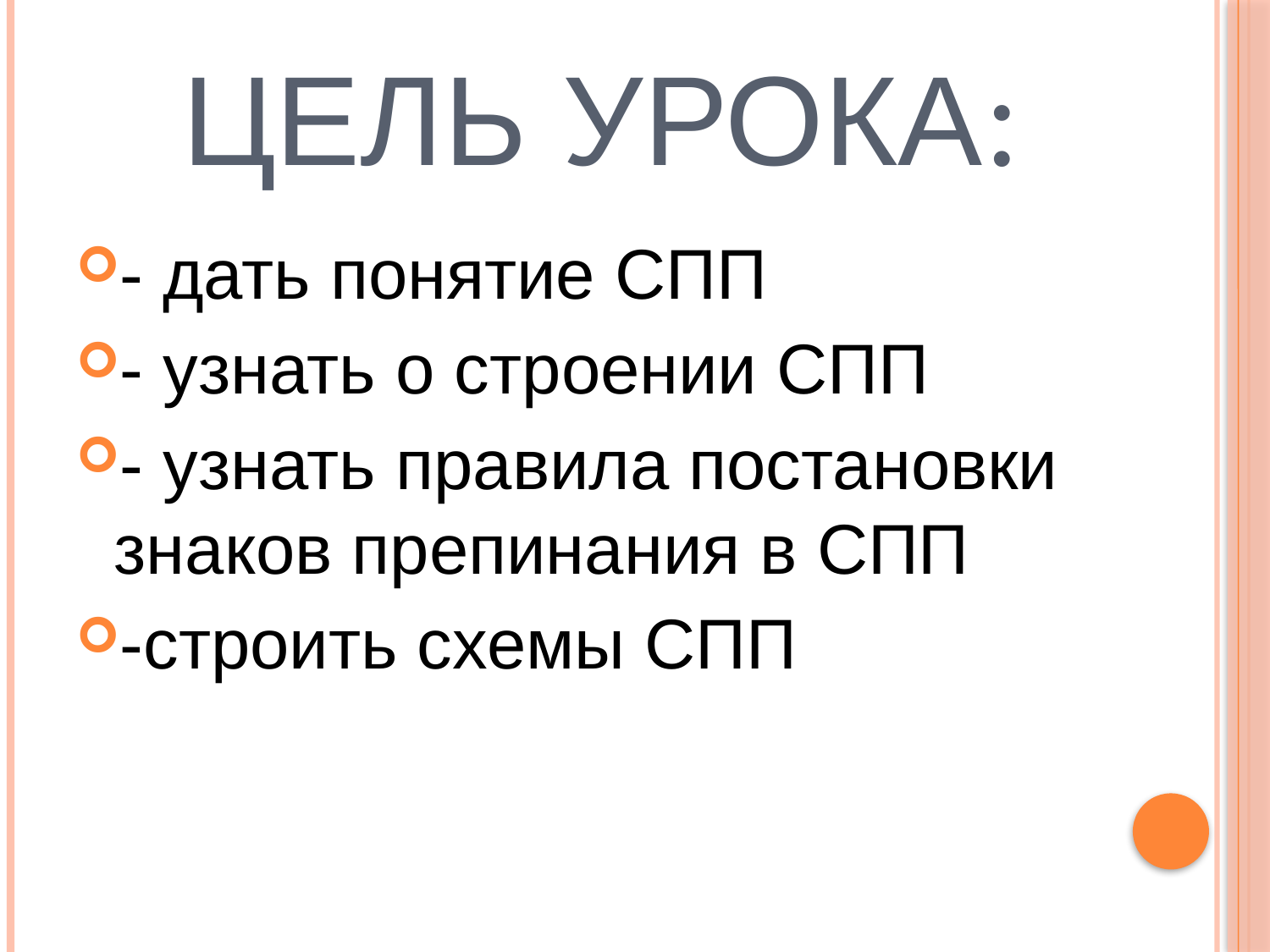

# Цель урока:
- дать понятие СПП
- узнать о строении СПП
- узнать правила постановки знаков препинания в СПП
-строить схемы СПП